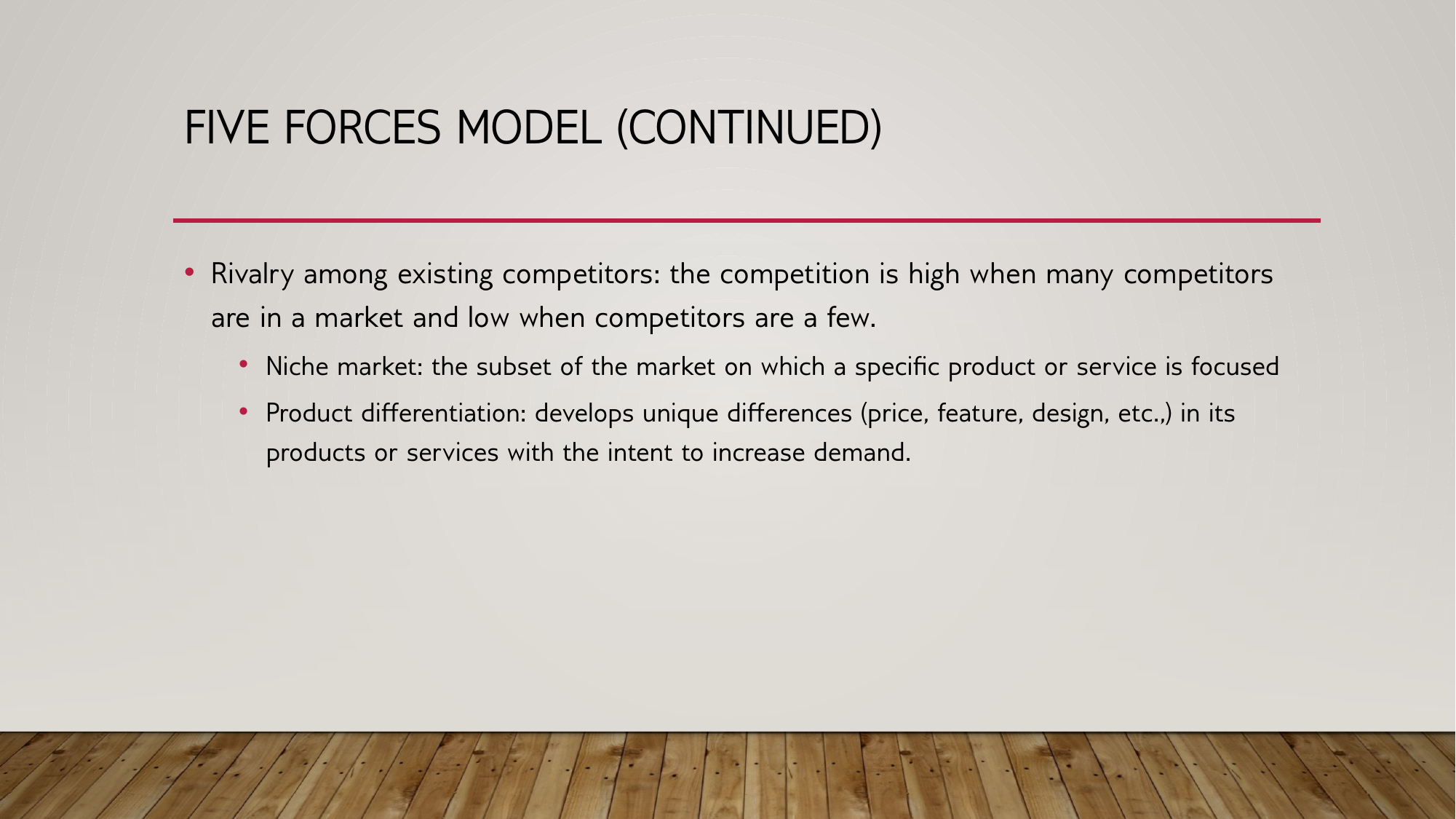

# Five forces model (Continued)
Rivalry among existing competitors: the competition is high when many competitors are in a market and low when competitors are a few.
Niche market: the subset of the market on which a specific product or service is focused
Product differentiation: develops unique differences (price, feature, design, etc.,) in its products or services with the intent to increase demand.